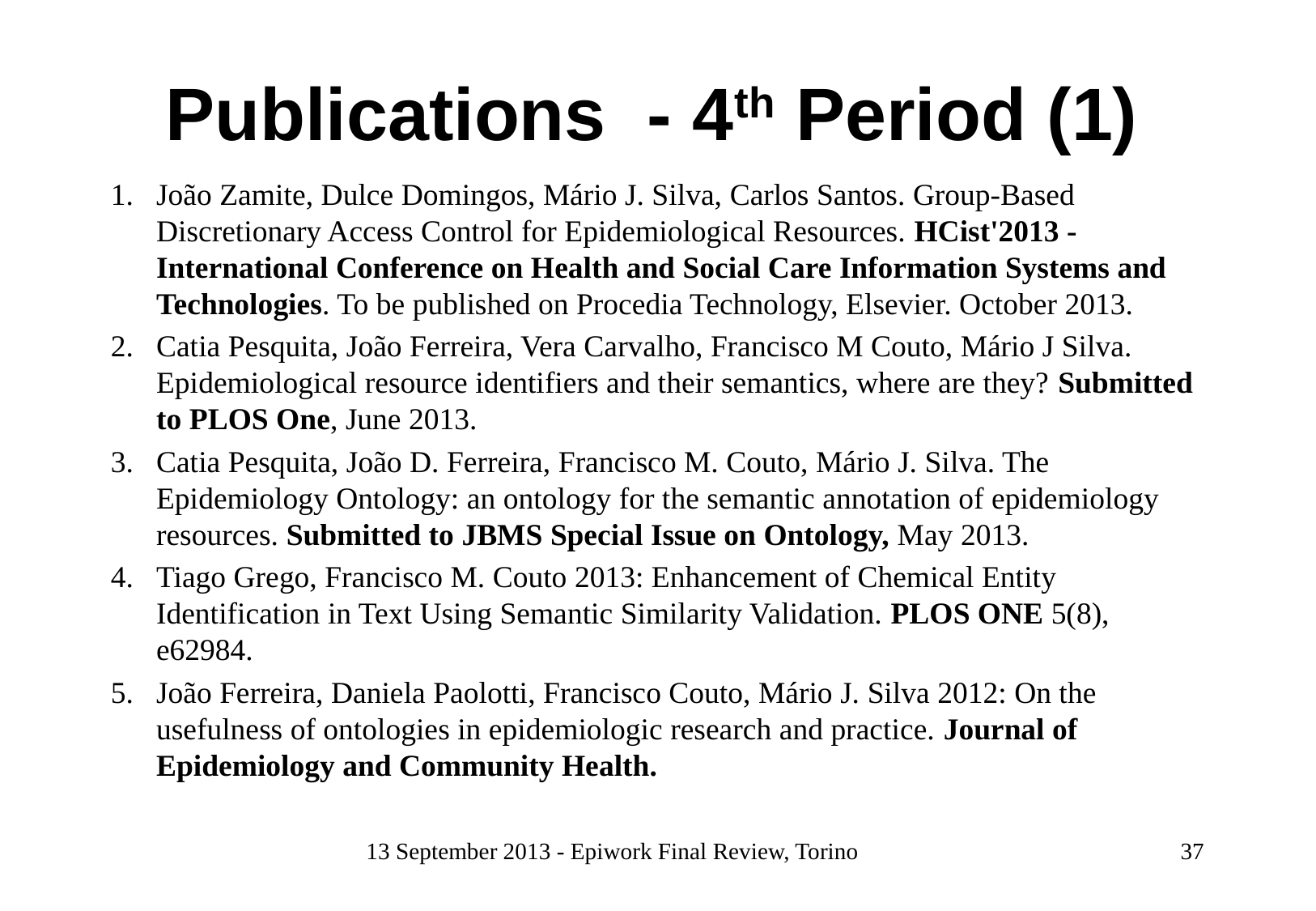

# Publications  - 4th Period (1)
João Zamite, Dulce Domingos, Mário J. Silva, Carlos Santos. Group-Based Discretionary Access Control for Epidemiological Resources. HCist'2013 - International Conference on Health and Social Care Information Systems and Technologies. To be published on Procedia Technology, Elsevier. October 2013.
Catia Pesquita, João Ferreira, Vera Carvalho, Francisco M Couto, Mário J Silva. Epidemiological resource identifiers and their semantics, where are they? Submitted to PLOS One, June 2013.
Catia Pesquita, João D. Ferreira, Francisco M. Couto, Mário J. Silva. The Epidemiology Ontology: an ontology for the semantic annotation of epidemiology resources. Submitted to JBMS Special Issue on Ontology, May 2013.
Tiago Grego, Francisco M. Couto 2013: Enhancement of Chemical Entity Identification in Text Using Semantic Similarity Validation. PLOS ONE 5(8), e62984.
João Ferreira, Daniela Paolotti, Francisco Couto, Mário J. Silva 2012: On the usefulness of ontologies in epidemiologic research and practice. Journal of Epidemiology and Community Health.

13 September 2013 - Epiwork Final Review, Torino
37